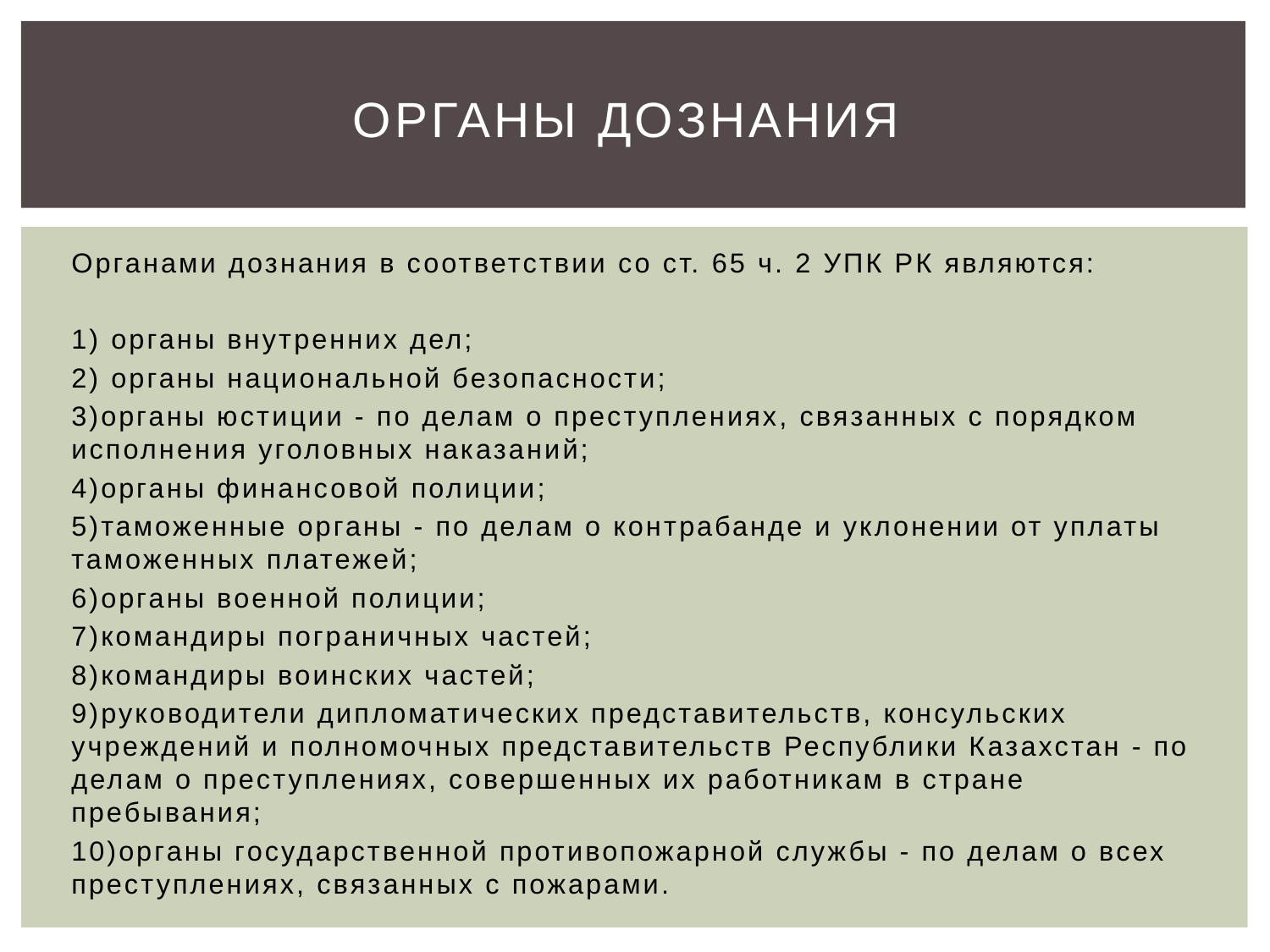

# Органы дознания
Органами дознания в соответствии со ст. 65 ч. 2 УПК РК являются:

1) органы внутренних дел;
2) органы национальной безопасности;
3)органы юстиции - по делам о преступлениях, связанных с порядком исполнения уголовных наказаний;
4)органы финансовой полиции;
5)таможенные органы - по делам о контрабанде и уклонении от уплаты таможенных платежей;
6)органы военной полиции;
7)командиры пограничных частей;
8)командиры воинских частей;
9)руководители дипломатических представительств, консульских учреждений и полномочных представительств Республики Казахстан - по делам о преступлениях, совершенных их работникам в стране пребывания;
10)органы государственной противопожарной службы - по делам о всех преступлениях, связанных с пожарами.